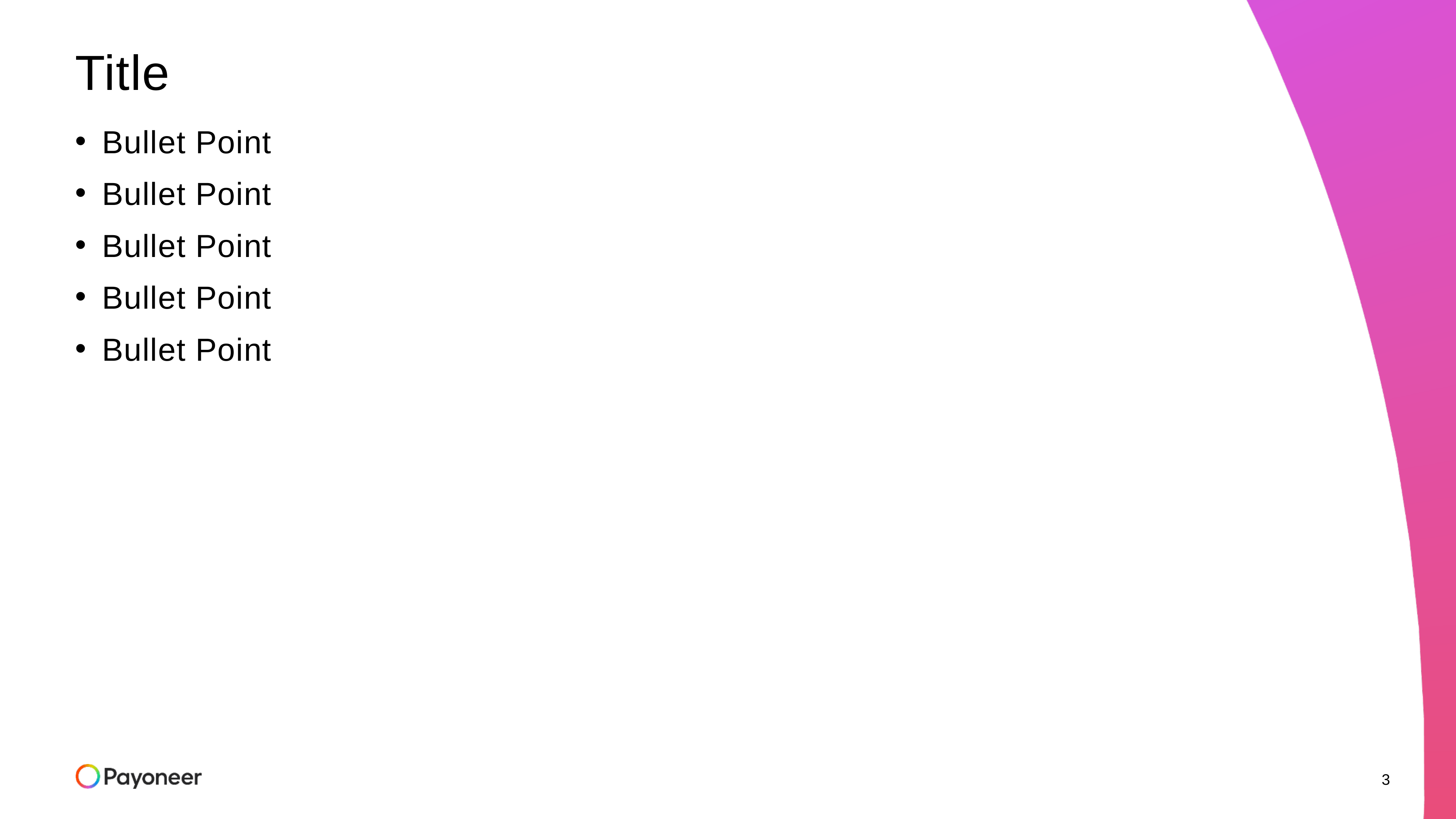

# Title
Bullet Point
Bullet Point
Bullet Point
Bullet Point
Bullet Point

3